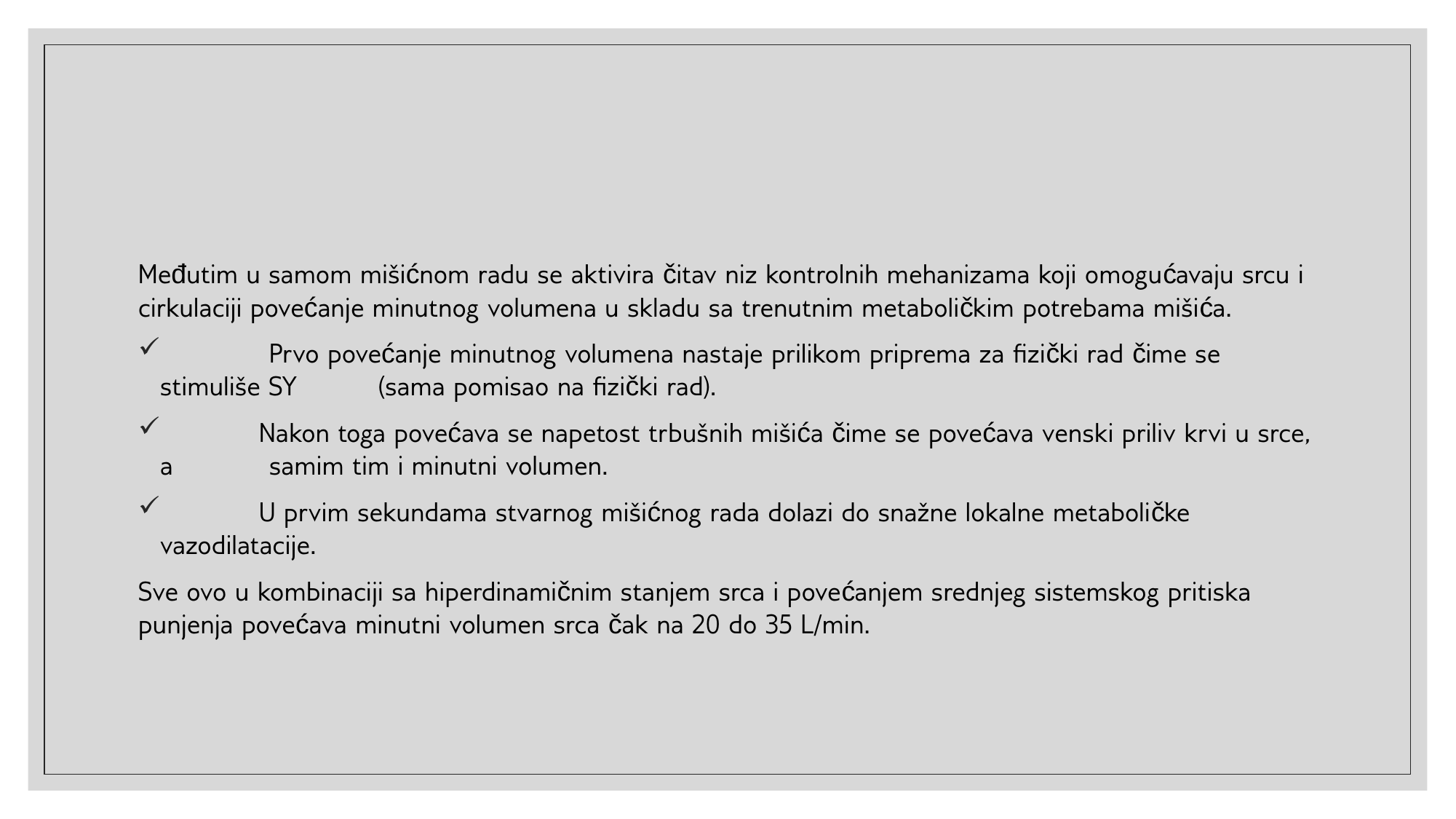

Međutim u samom mišićnom radu se aktivira čitav niz kontrolnih mehanizama koji omogućavaju srcu i cirkulaciji povećanje minutnog volumena u skladu sa trenutnim metaboličkim potrebama mišića.
        	Prvo povećanje minutnog volumena nastaje prilikom priprema za fizički rad čime se stimuliše SY       	(sama pomisao na fizički rad).
            Nakon toga povećava se napetost trbušnih mišića čime se povećava venski priliv krvi u srce, a 	samim tim i minutni volumen.
            U prvim sekundama stvarnog mišićnog rada dolazi do snažne lokalne metaboličke 	vazodilatacije.
Sve ovo u kombinaciji sa hiperdinamičnim stanjem srca i povećanjem srednjeg sistemskog pritiska punjenja povećava minutni volumen srca čak na 20 do 35 L/min.